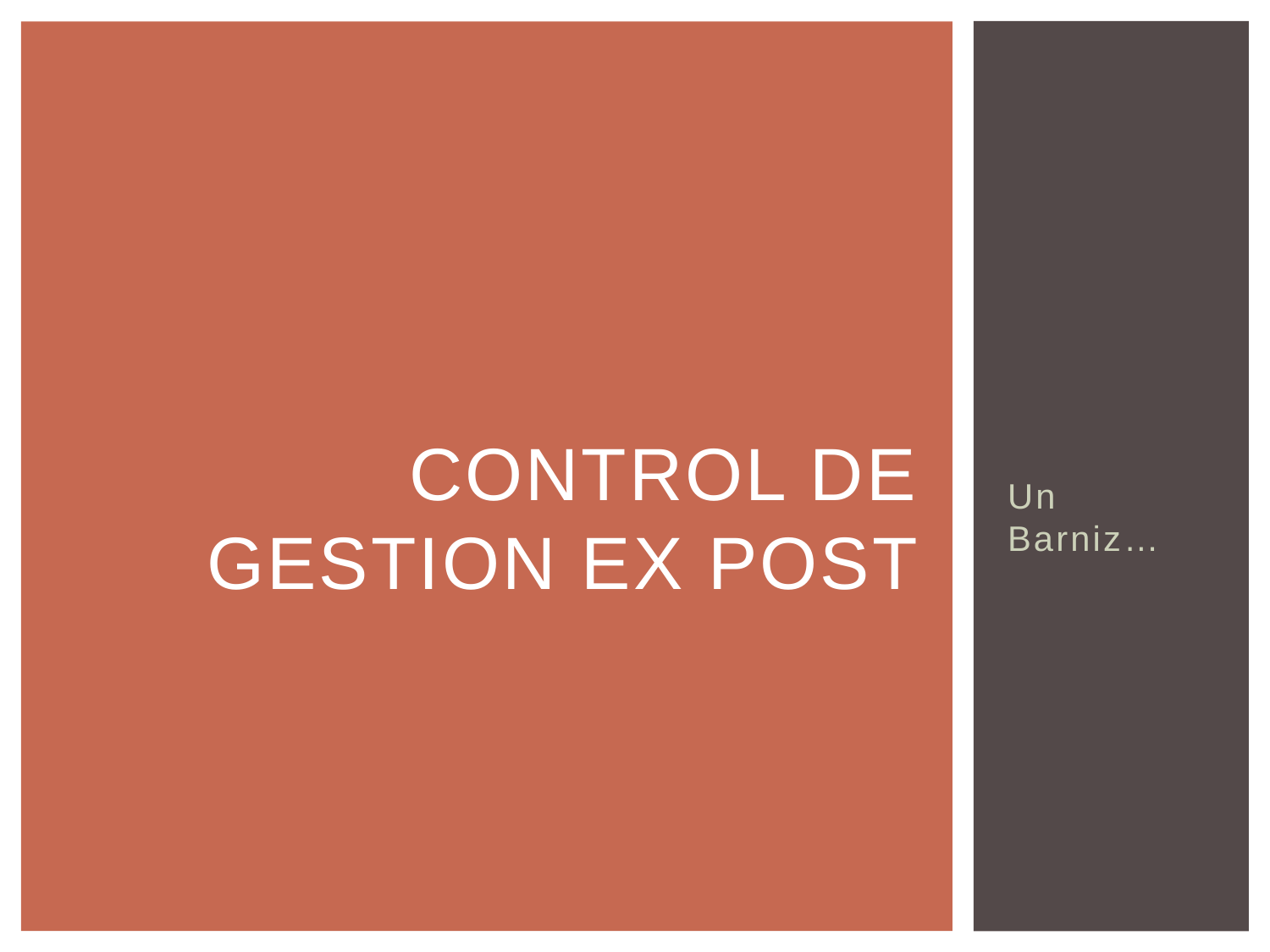

# Control de gestion ex Post
Un Barniz…